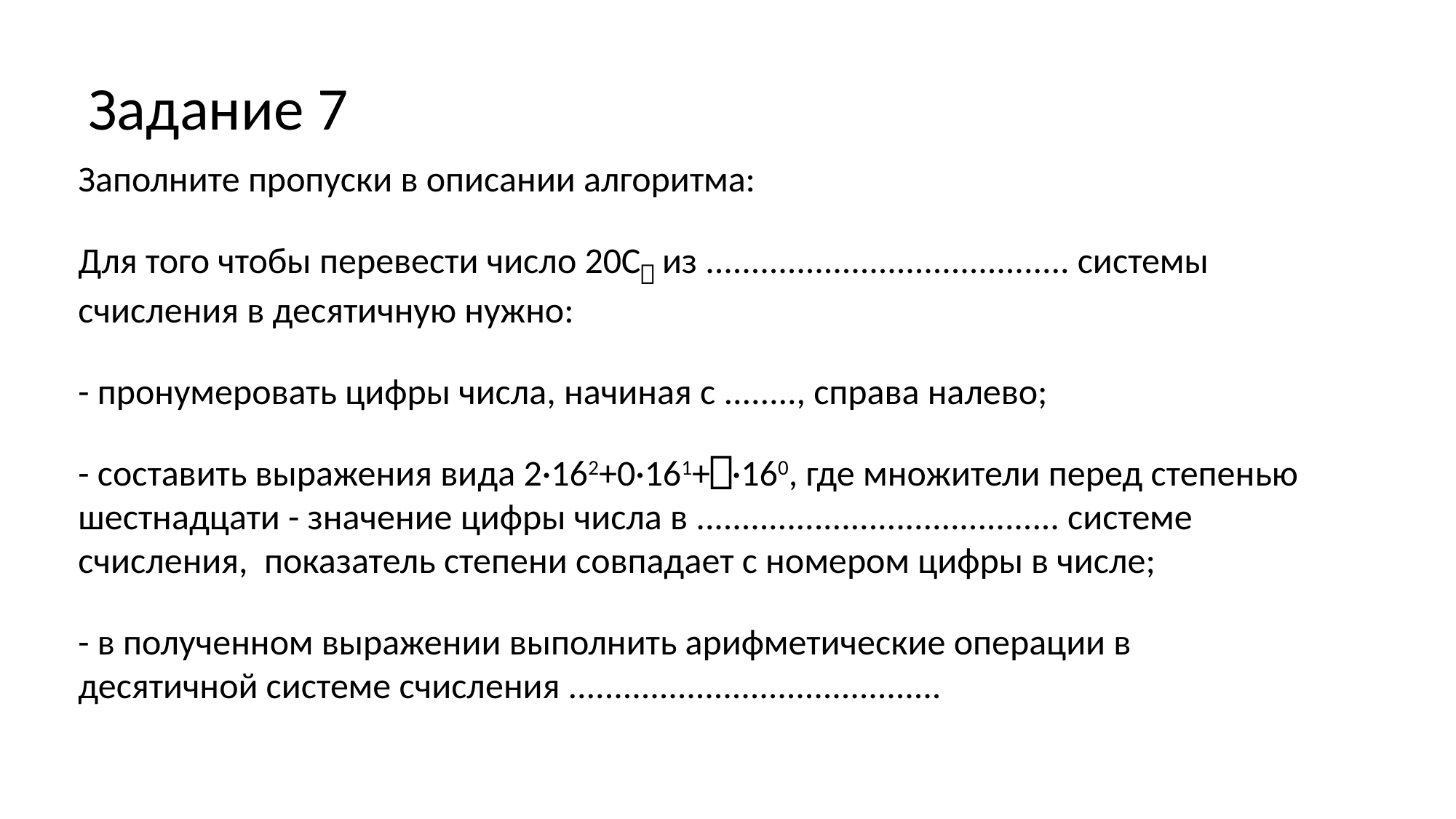

# Задание 7
Заполните пропуски в описании алгоритма:
Для того чтобы перевести число 20С⎕ из ........................................ системы счисления в десятичную нужно:
- пронумеровать цифры числа, начиная с ........, справа налево;
- составить выражения вида 2·162+0·161+⎕·160, где множители перед степенью шестнадцати - значение цифры числа в ........................................ системе счисления,  показатель степени совпадает с номером цифры в числе;
- в полученном выражении выполнить арифметические операции в десятичной системе счисления .........................................